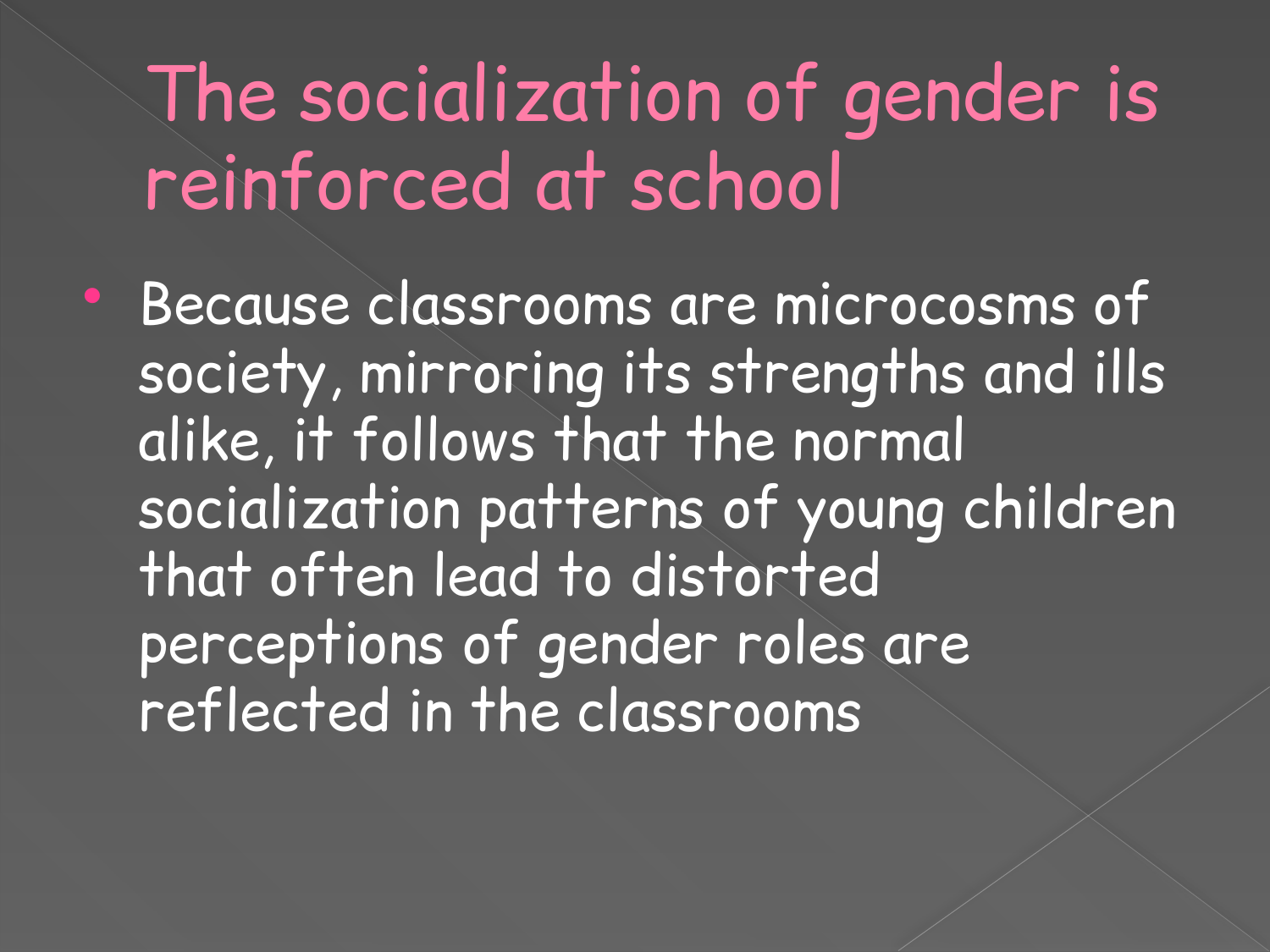

# The socialization of gender is reinforced at school
Because classrooms are microcosms of society, mirroring its strengths and ills alike, it follows that the normal socialization patterns of young children that often lead to distorted perceptions of gender roles are reflected in the classrooms